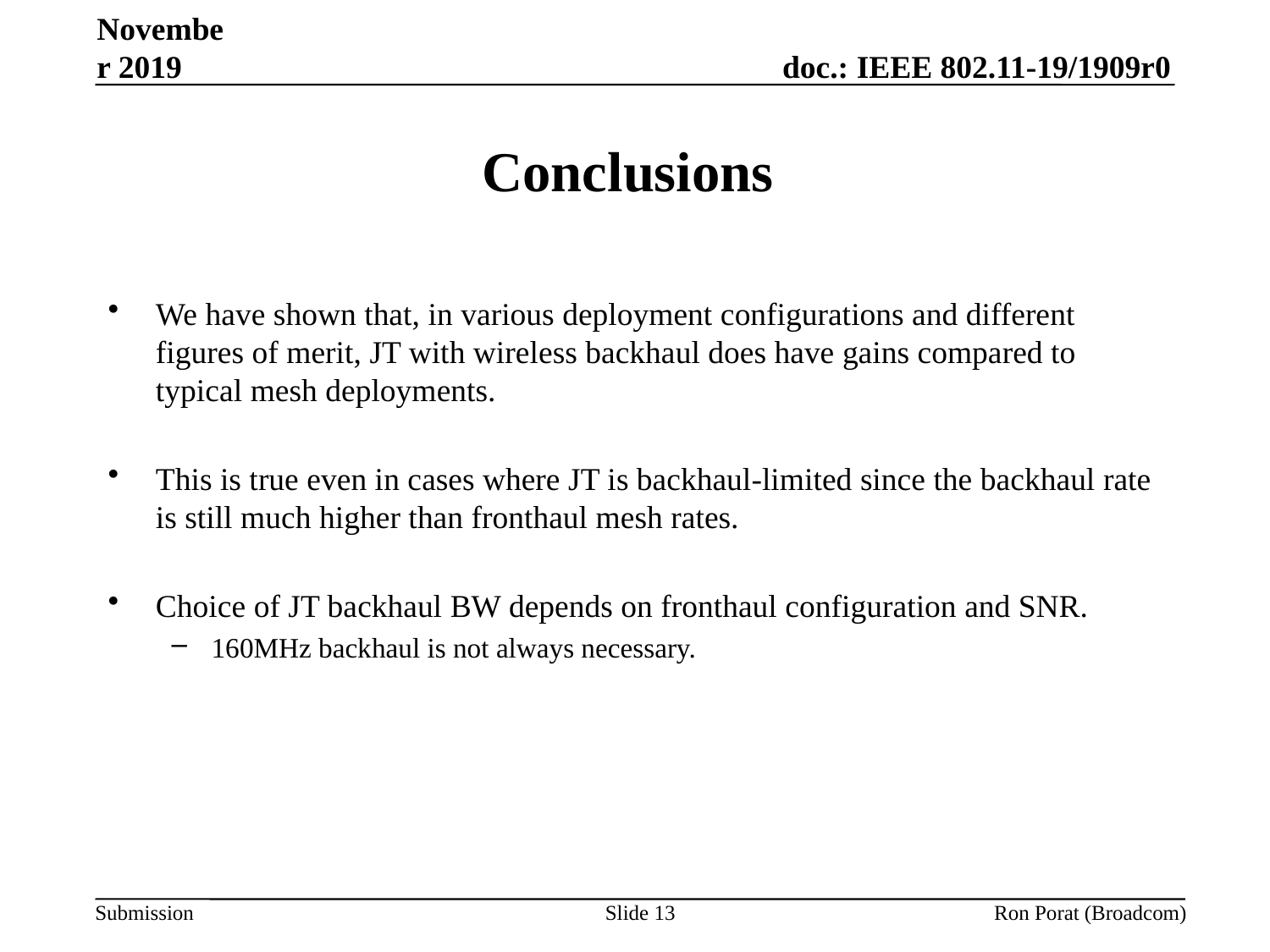

November 2019
# Conclusions

We have shown that, in various deployment configurations and different figures of merit, JT with wireless backhaul does have gains compared to typical mesh deployments.

This is true even in cases where JT is backhaul-limited since the backhaul rate is still much higher than fronthaul mesh rates.

Choice of JT backhaul BW depends on fronthaul configuration and SNR.
160MHz backhaul is not always necessary.

Slide 13
Ron Porat (Broadcom)